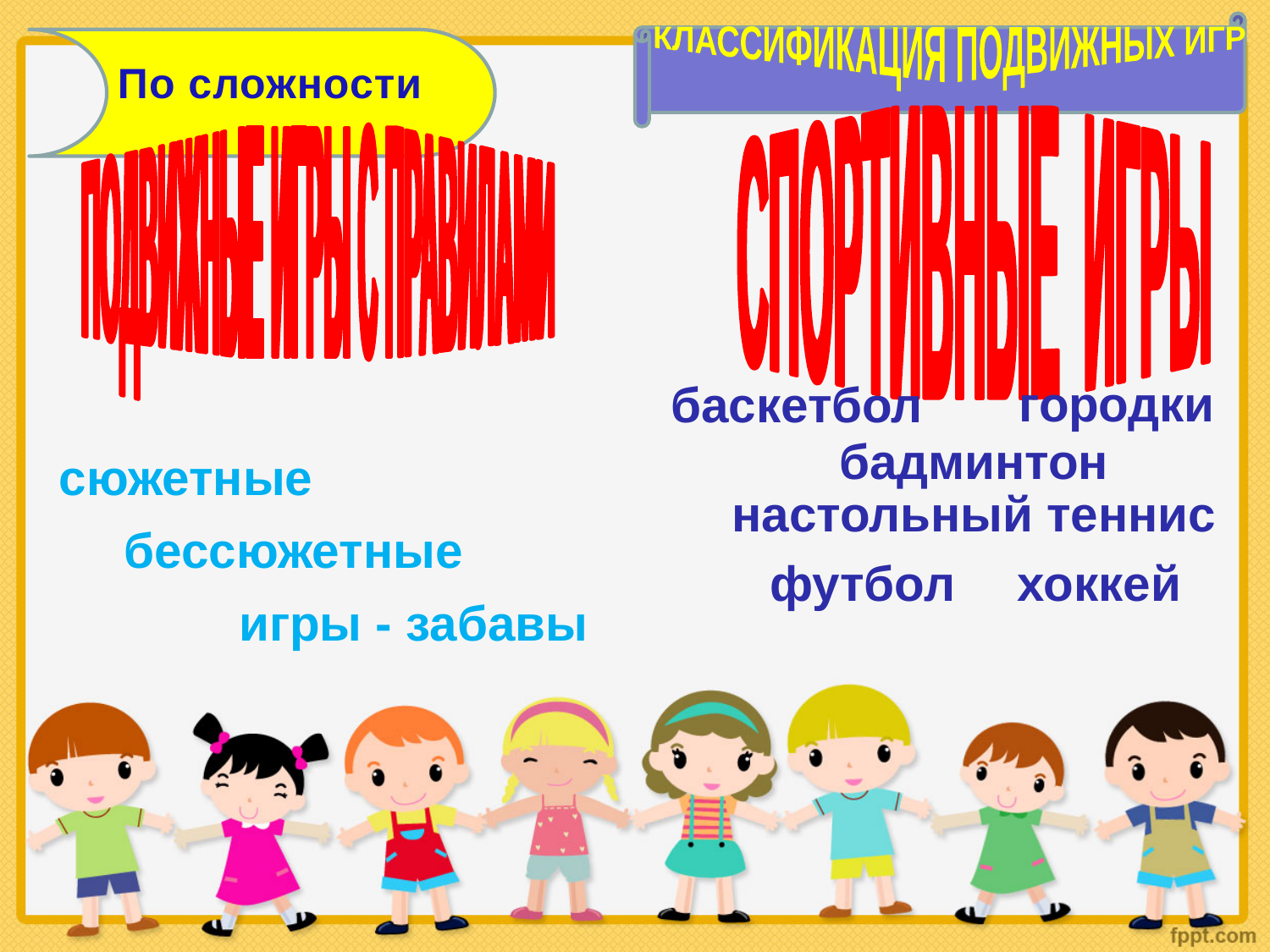

КЛАССИФИКАЦИЯ ПОДВИЖНЫХ ИГР

По сложности
СПОРТИВНЫЕ  ИГРЫ
ПОДВИЖНЫЕ ИГРЫ С ПРАВИЛАМИ
городки
баскетбол
бадминтон
сюжетные
настольный теннис
бессюжетные
футбол
хоккей
игры - забавы